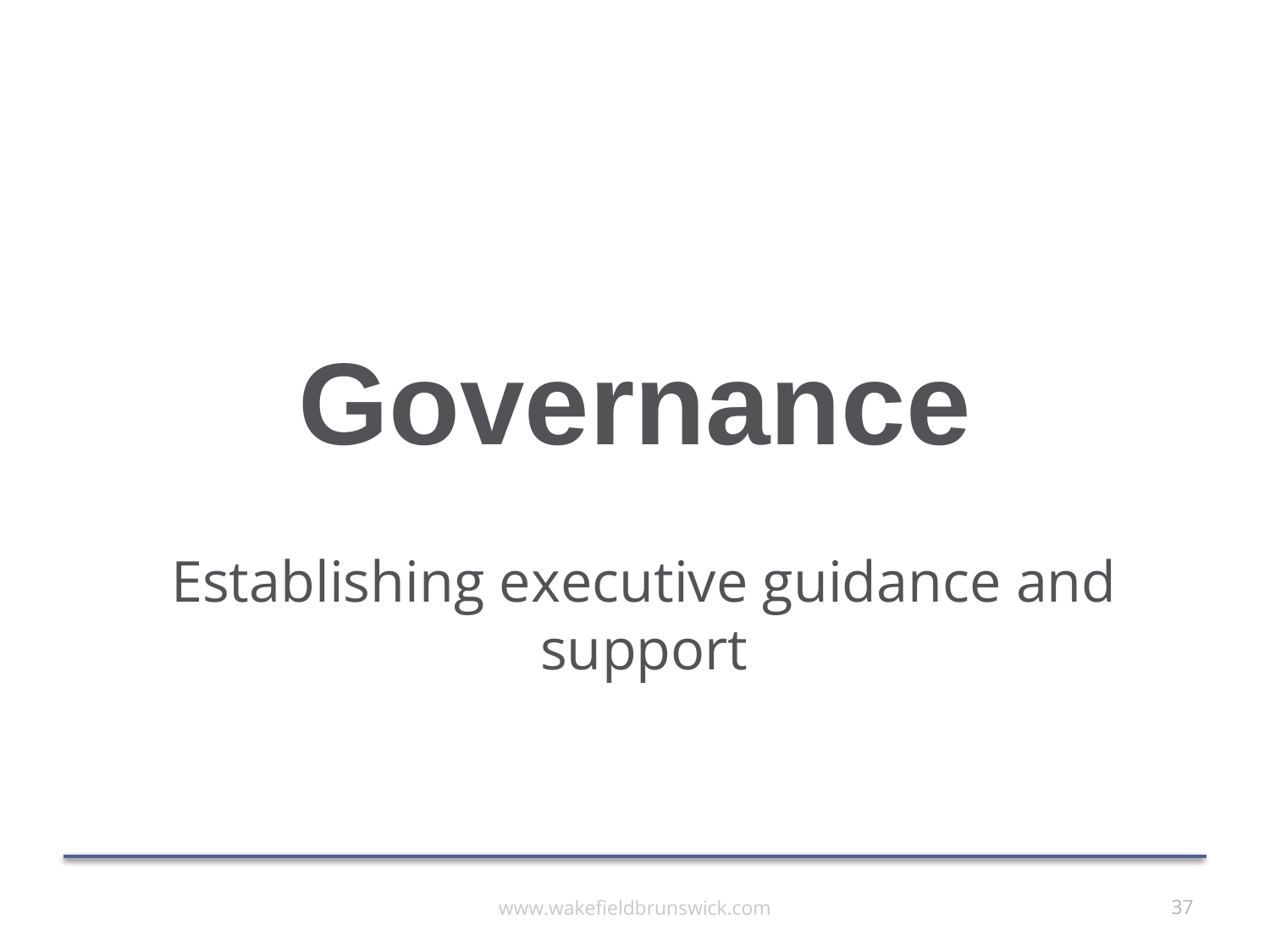

# Governance
Establishing executive guidance and support
www.wakefieldbrunswick.com
37